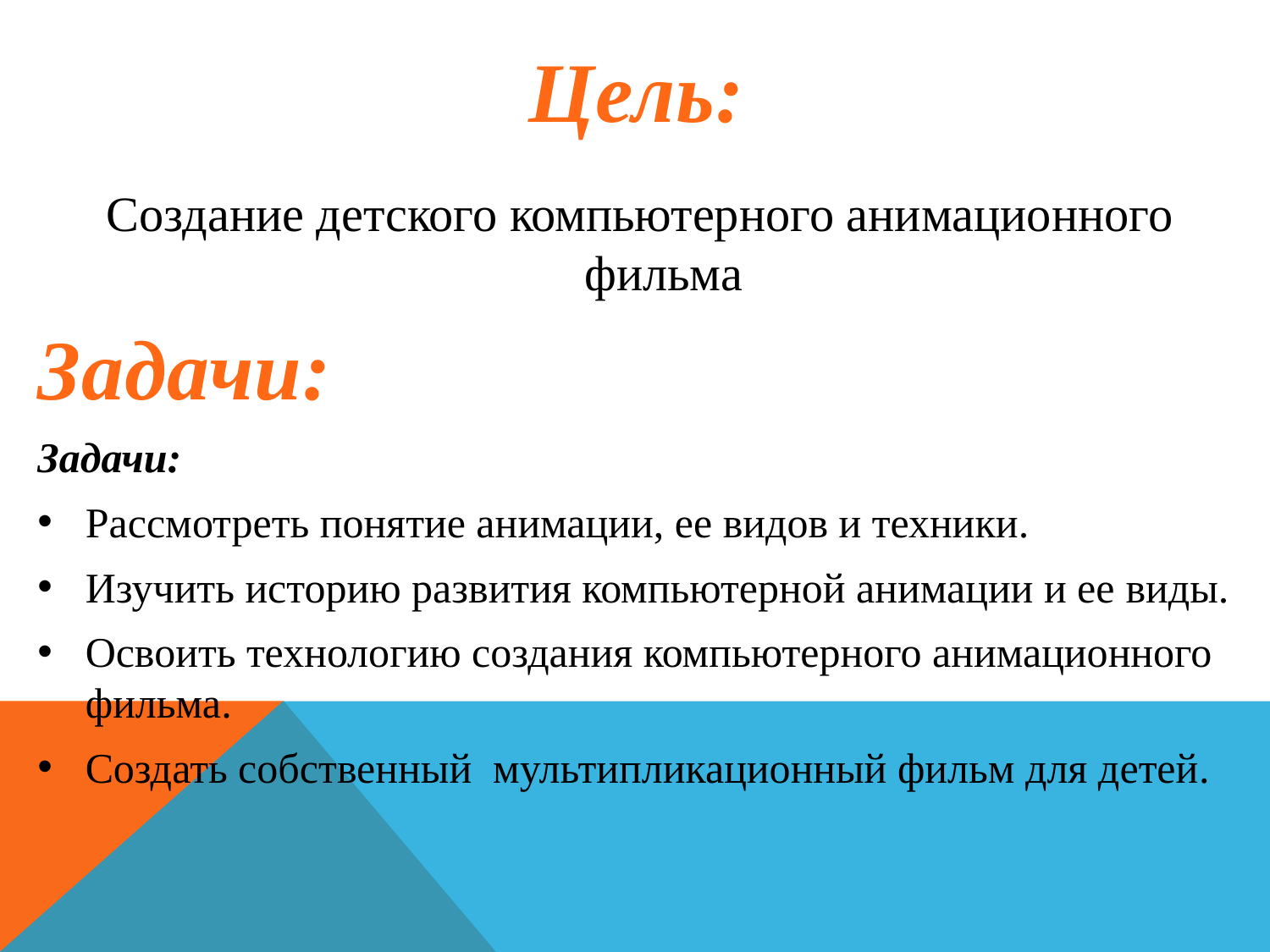

# Цель:
Создание детского компьютерного анимационного фильма
Задачи:
Задачи:
Рассмотреть понятие анимации, ее видов и техники.
Изучить историю развития компьютерной анимации и ее виды.
Освоить технологию создания компьютерного анимационного фильма.
Создать собственный  мультипликационный фильм для детей.